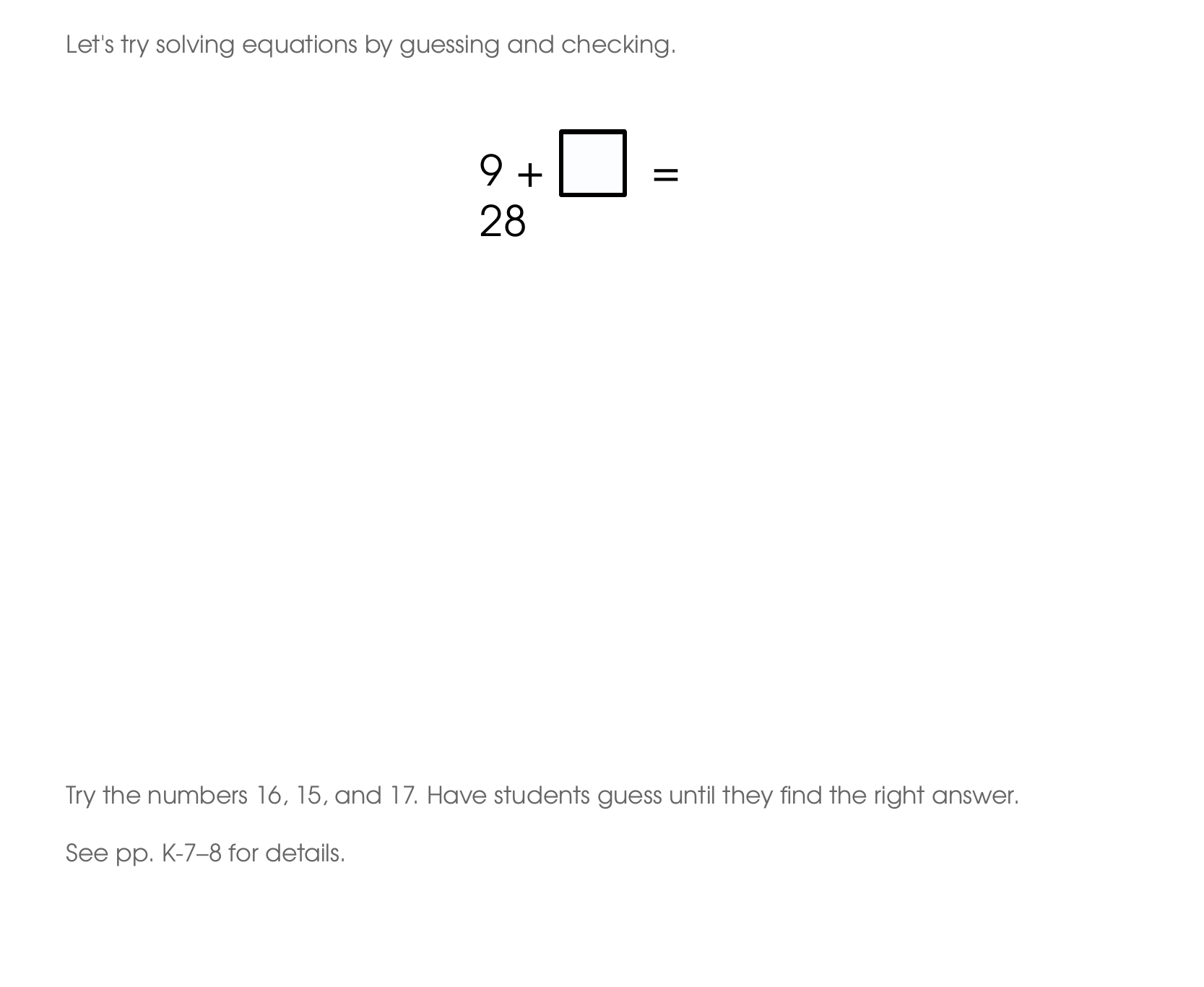

Let's try solving equations by guessing and checking.

9 +         = 28
Try the numbers 16, 15, and 17. Have students guess until they find the right answer.
See pp. K-7–8 for details.